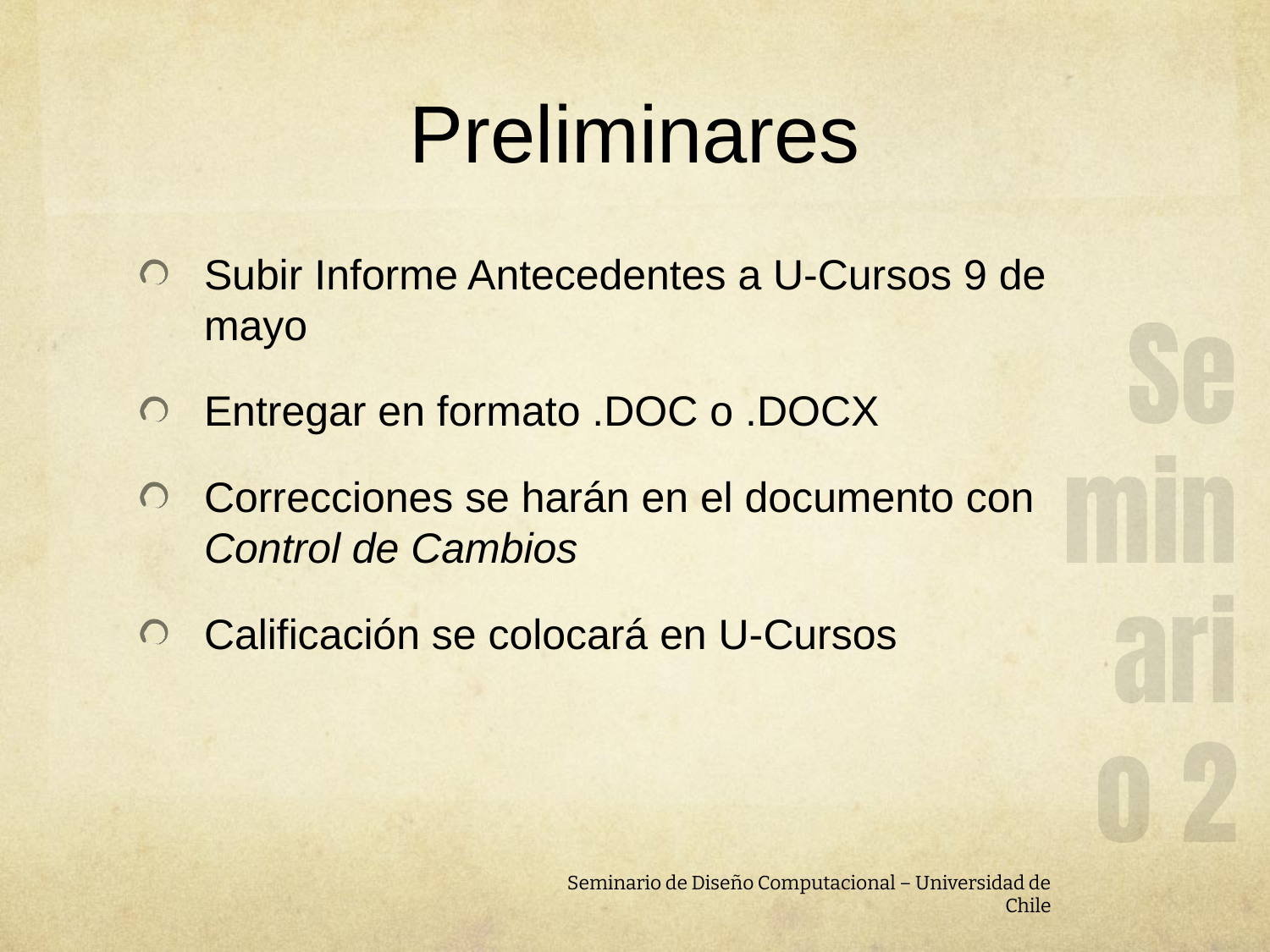

# Preliminares
 Seminario 2
Subir Informe Antecedentes a U-Cursos 9 de mayo
Entregar en formato .DOC o .DOCX
Correcciones se harán en el documento con Control de Cambios
Calificación se colocará en U-Cursos
Seminario de Diseño Computacional – Universidad de Chile